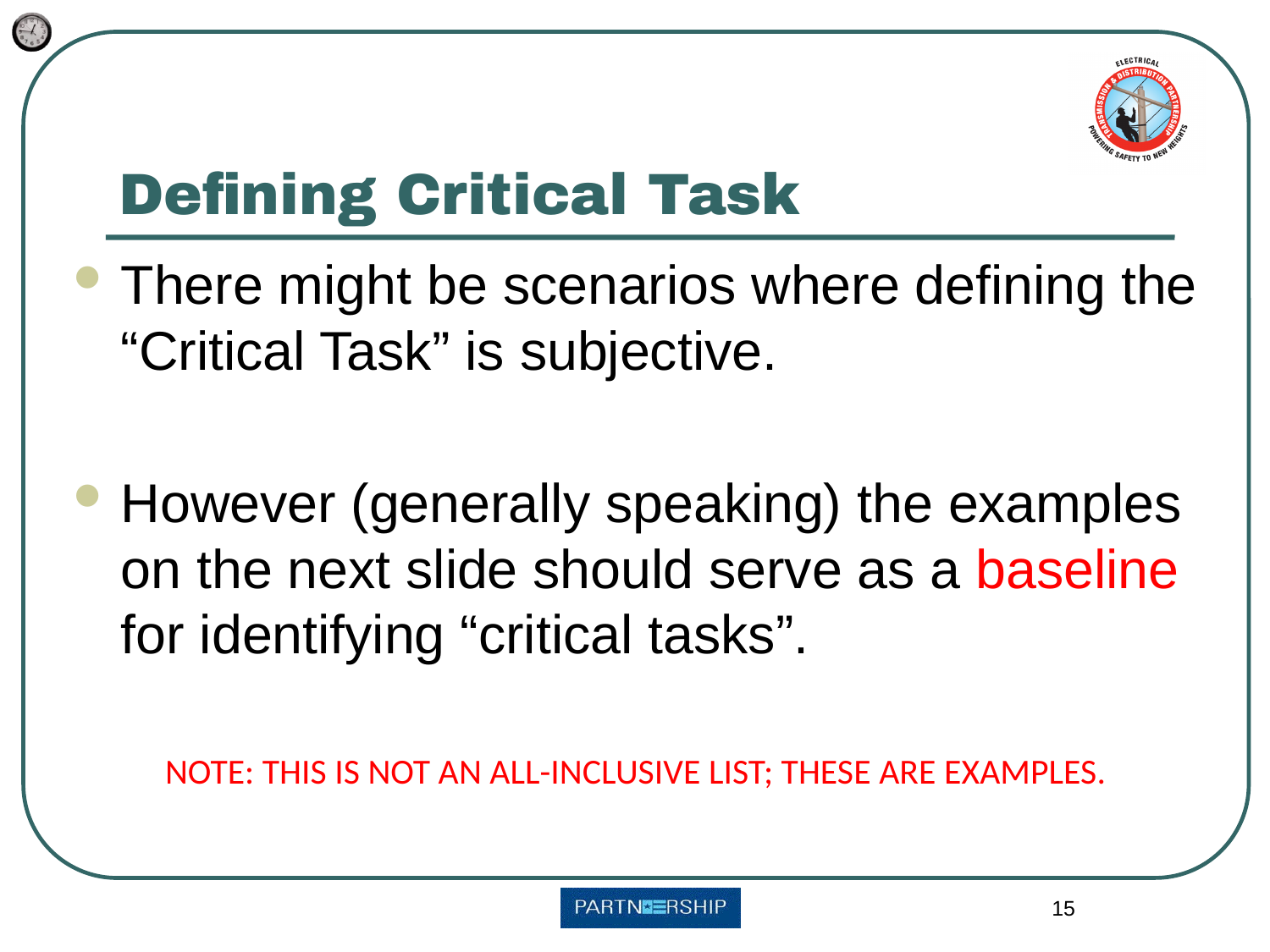

# Defining Critical Task
There might be scenarios where defining the “Critical Task” is subjective.

However (generally speaking) the examples on the next slide should serve as a baseline for identifying “critical tasks”.

NOTE: THIS IS NOT AN ALL-INCLUSIVE LIST; THESE ARE EXAMPLES.
15